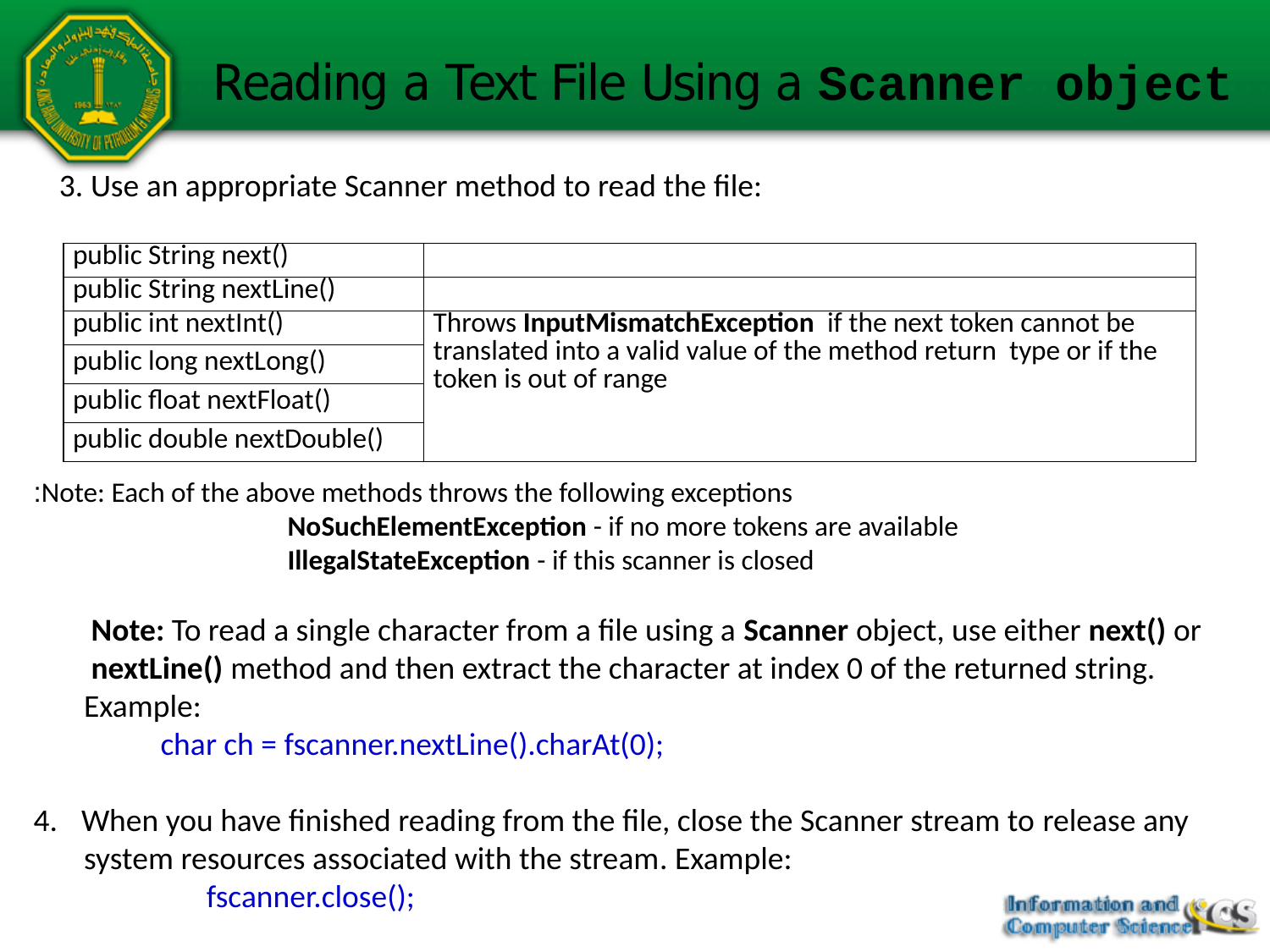

# Reading a Text File Using a Scanner object
3. Use an appropriate Scanner method to read the file:
| public String next() |  |
| --- | --- |
| public String nextLine() |  |
| public int nextInt() | Throws InputMismatchException if the next token cannot be translated into a valid value of the method return type or if the token is out of range |
| public long nextLong() |  |
| public float nextFloat() |  |
| public double nextDouble() |  |
              Note: Each of the above methods throws the following exceptions:
		NoSuchElementException - if no more tokens are available
         		IllegalStateException - if this scanner is closed

        Note: To read a single character from a file using a Scanner object, use either next() or
        nextLine() method and then extract the character at index 0 of the returned string.
       Example:
	char ch = fscanner.nextLine().charAt(0);

When you have finished reading from the file, close the Scanner stream to release any
       system resources associated with the stream. Example:
                        fscanner.close();